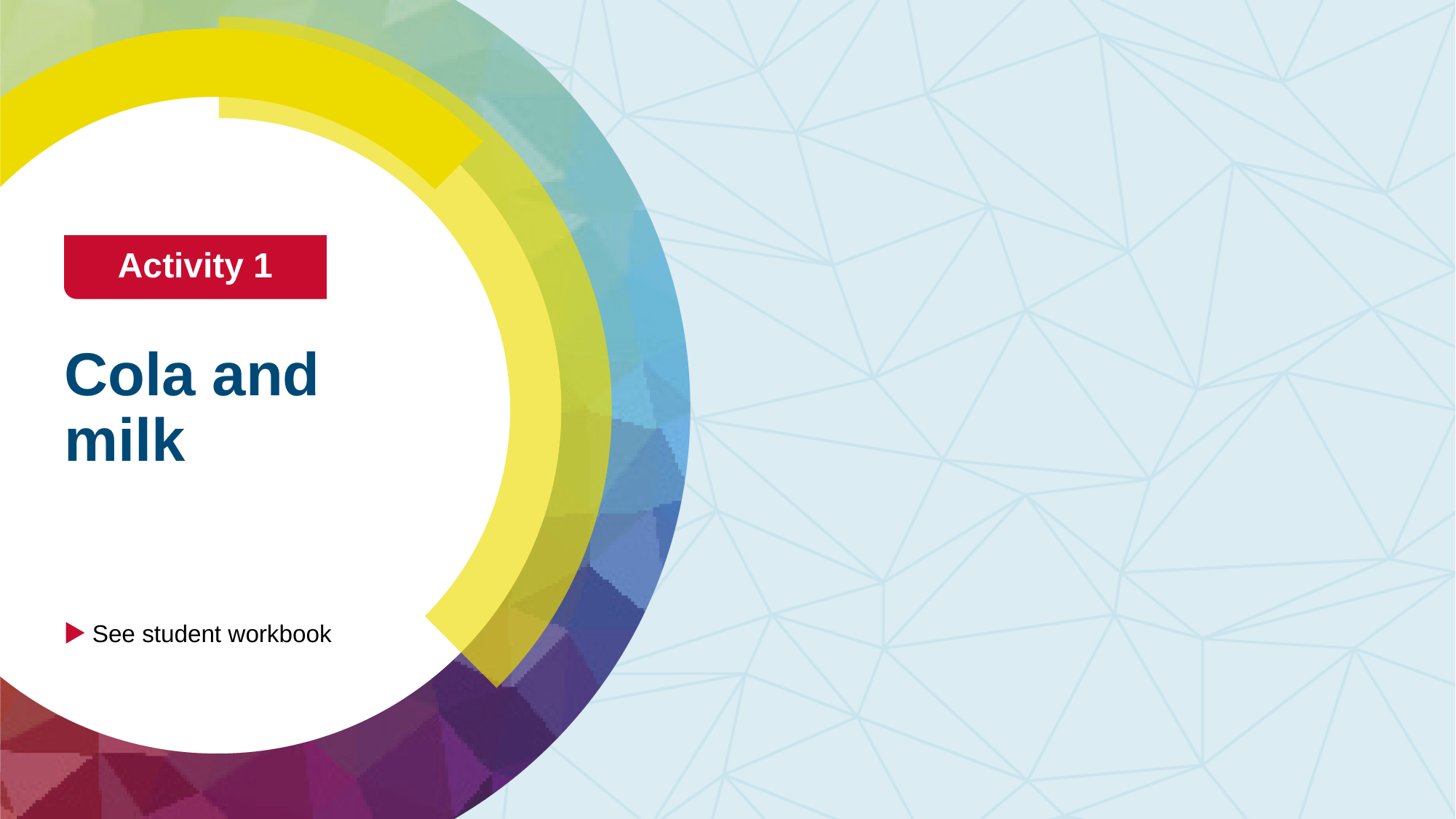

Activity 1
# Cola and milk
See student workbook